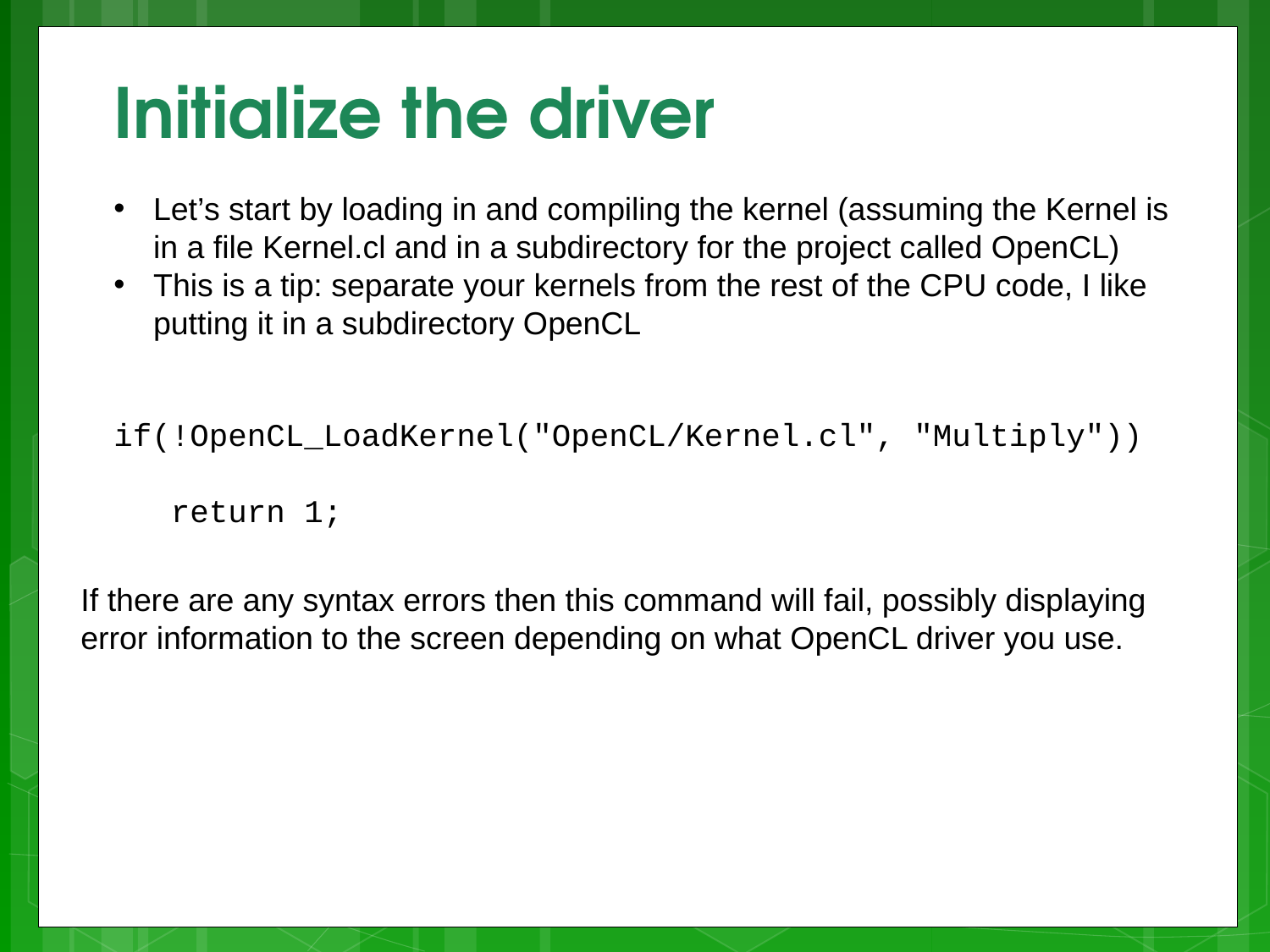

# Initialize the driver
Let’s start by loading in and compiling the kernel (assuming the Kernel is in a file Kernel.cl and in a subdirectory for the project called OpenCL)
This is a tip: separate your kernels from the rest of the CPU code, I like putting it in a subdirectory OpenCL
if(!OpenCL_LoadKernel("OpenCL/Kernel.cl", "Multiply"))
   return 1;
If there are any syntax errors then this command will fail, possibly displaying error information to the screen depending on what OpenCL driver you use.